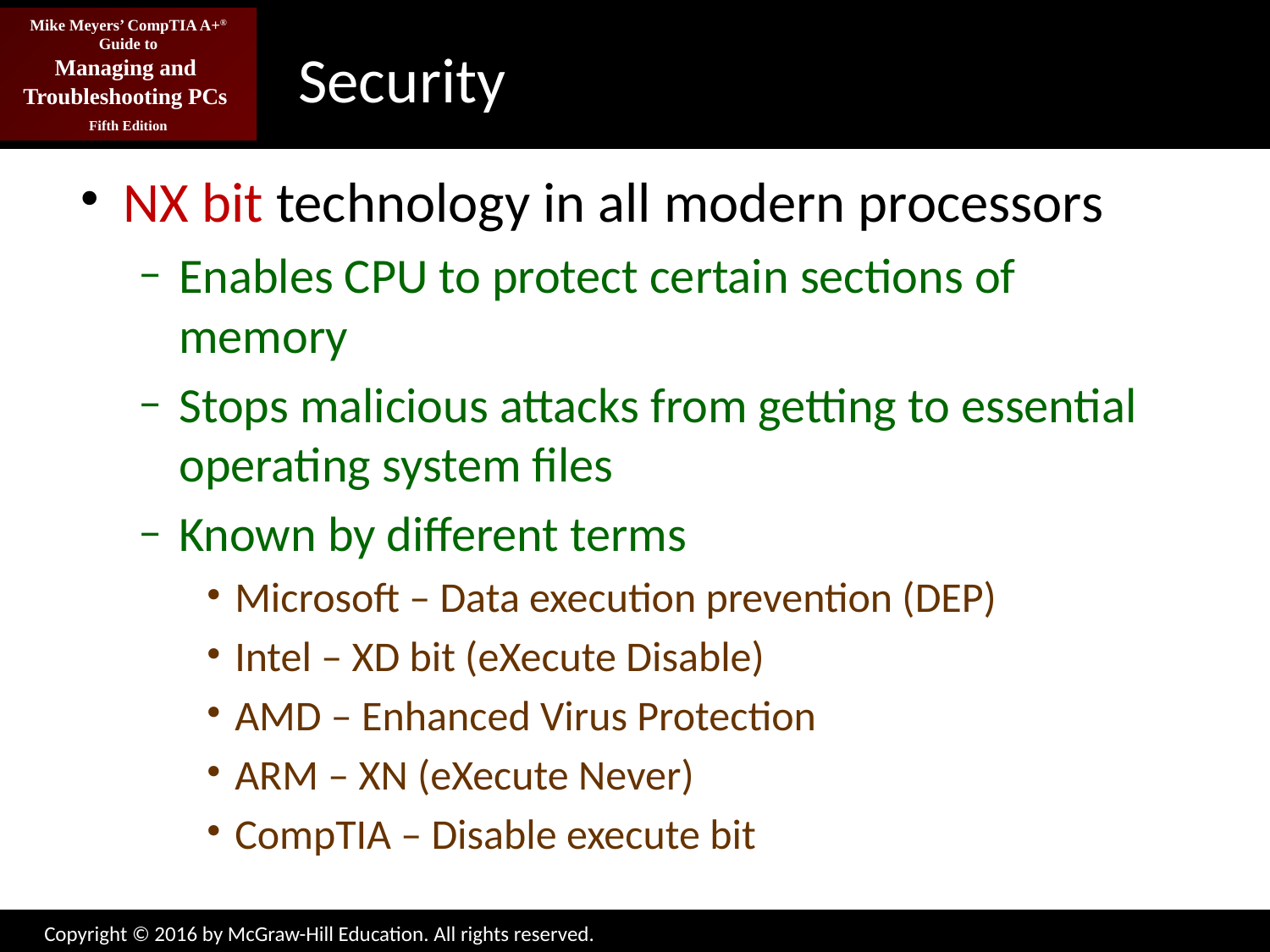

# Security
NX bit technology in all modern processors
Enables CPU to protect certain sections of memory
Stops malicious attacks from getting to essential operating system files
Known by different terms
Microsoft – Data execution prevention (DEP)
Intel – XD bit (eXecute Disable)
AMD – Enhanced Virus Protection
ARM – XN (eXecute Never)
CompTIA – Disable execute bit